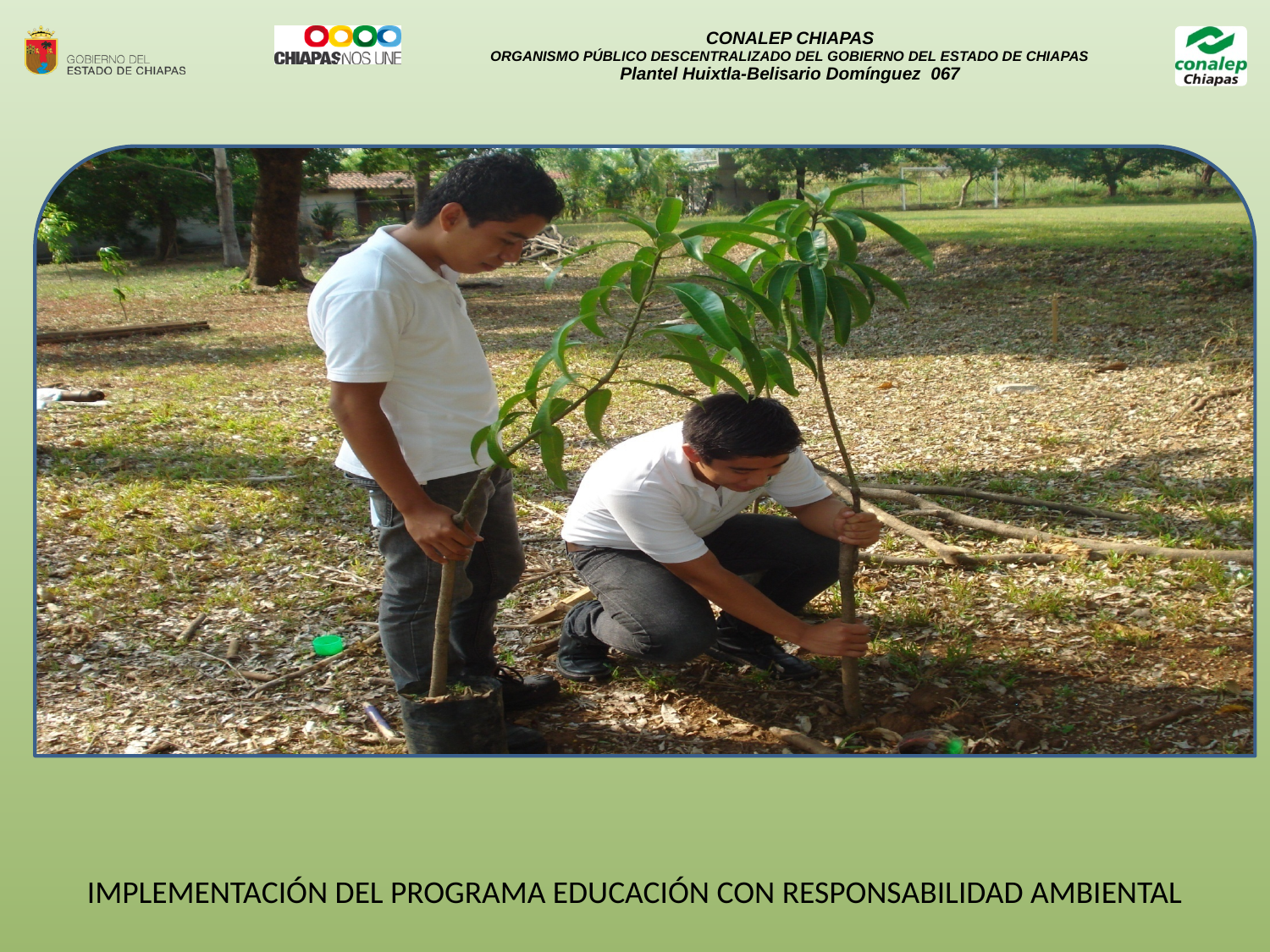

IMPLEMENTACIÓN DEL PROGRAMA EDUCACIÓN CON RESPONSABILIDAD AMBIENTAL